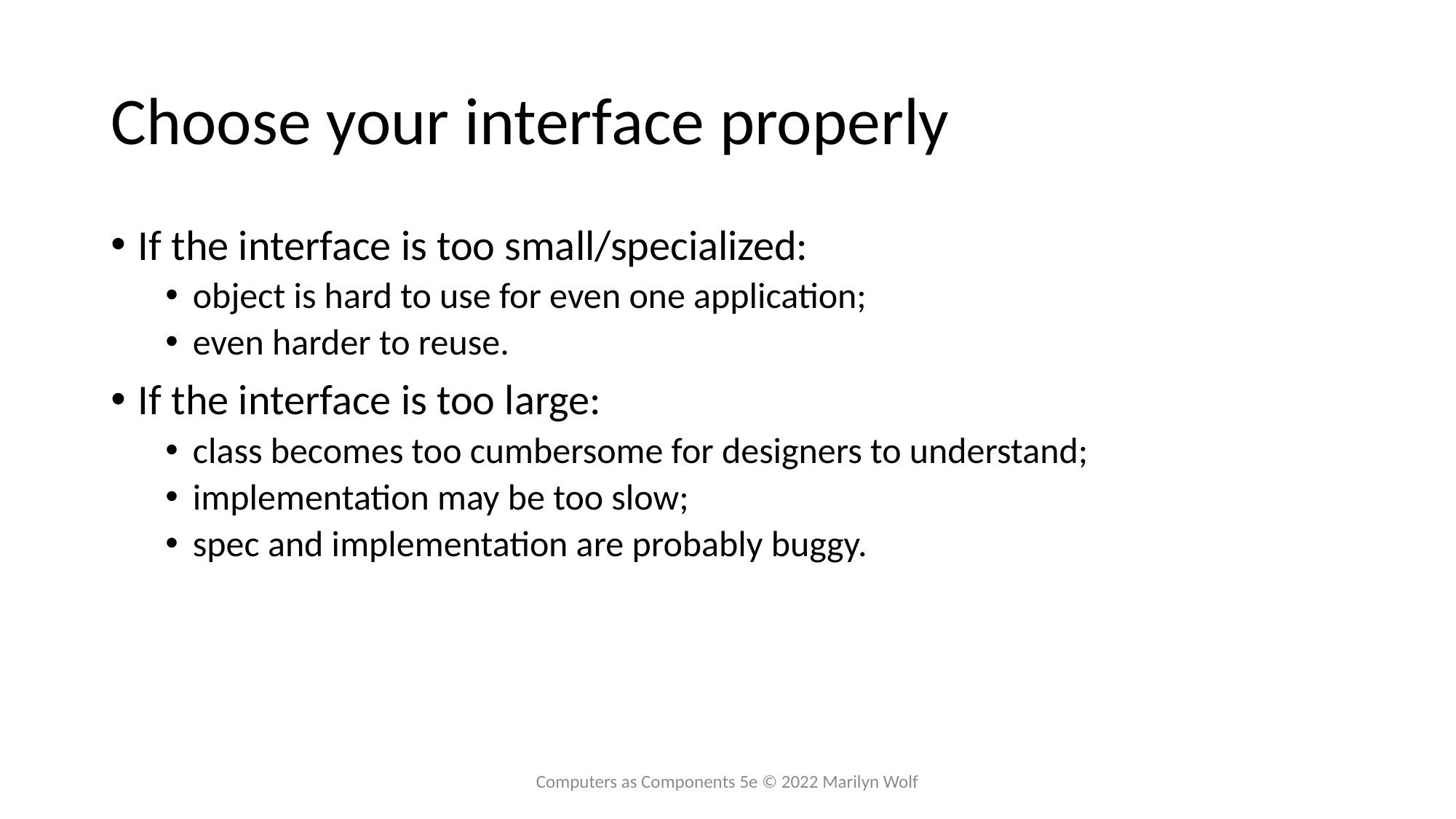

# Choose your interface properly
If the interface is too small/specialized:
object is hard to use for even one application;
even harder to reuse.
If the interface is too large:
class becomes too cumbersome for designers to understand;
implementation may be too slow;
spec and implementation are probably buggy.
Computers as Components 5e © 2022 Marilyn Wolf